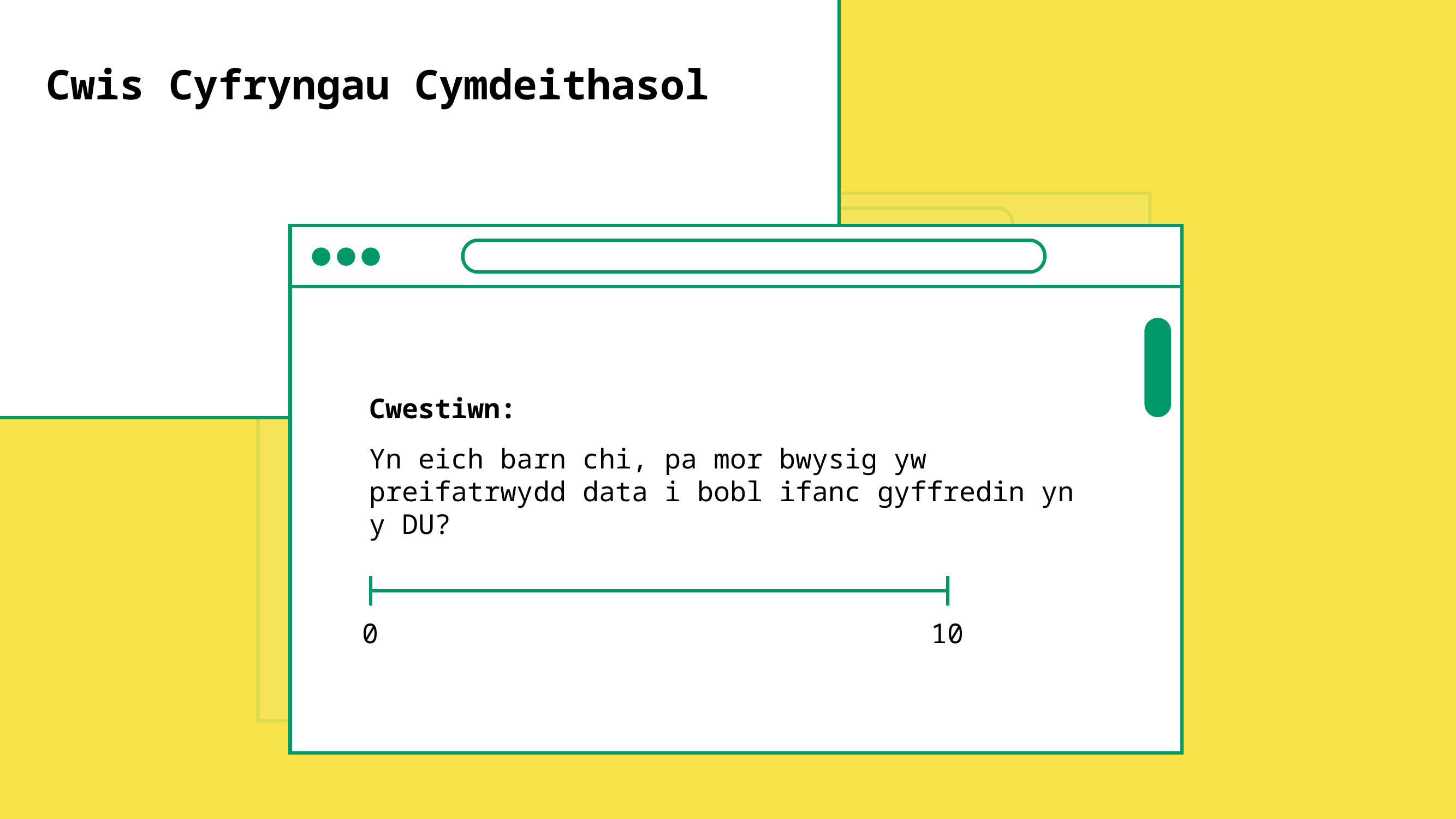

Cwis Cyfryngau Cymdeithasol

Cwestiwn:
Pa ganran o'r bobl hyn ydych chi'n meddwl eu bod yn gwirio neu'n addasu eu gosodiadau preifatrwydd ar y cyfryngau cymdeithasol?
a) 25%	b) 50%	c) 75%
Ateb:
Dim ond 25%

Cwis Cyfryngau Cymdeithasol

Cwestiwn:
Yn eich barn chi, pa mor bwysig yw preifatrwydd data i bobl ifanc gyffredin yn y DU?
0
10